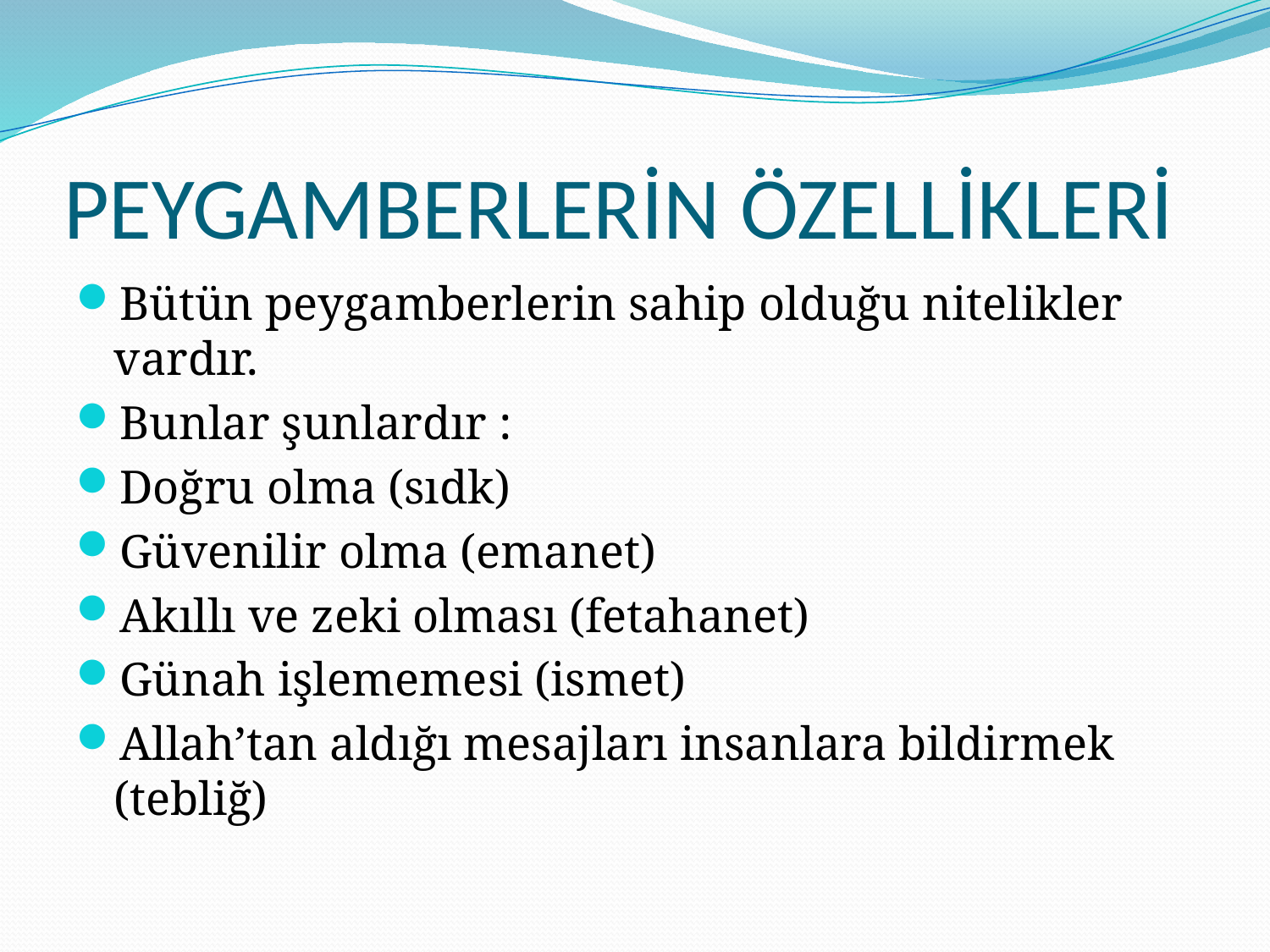

# PEYGAMBERLERİN ÖZELLİKLERİ
Bütün peygamberlerin sahip olduğu nitelikler  vardır.
Bunlar şunlardır :
Doğru olma (sıdk)
Güvenilir olma (emanet)
Akıllı ve zeki olması (fetahanet)
Günah işlememesi (ismet)
Allah’tan aldığı mesajları insanlara bildirmek (tebliğ)